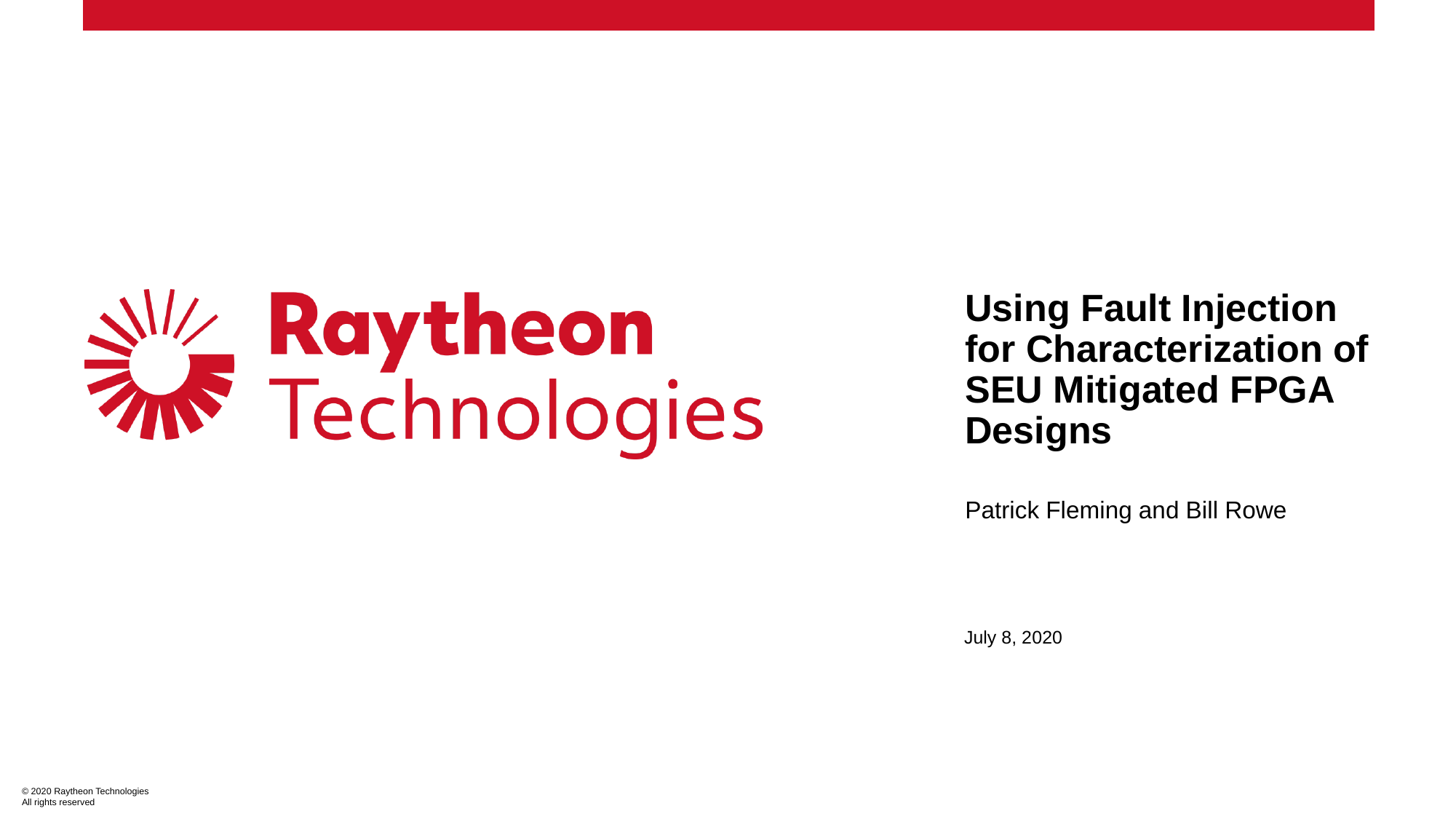

# Using Fault Injection for Characterization of SEU Mitigated FPGA Designs
Patrick Fleming and Bill Rowe
July 8, 2020